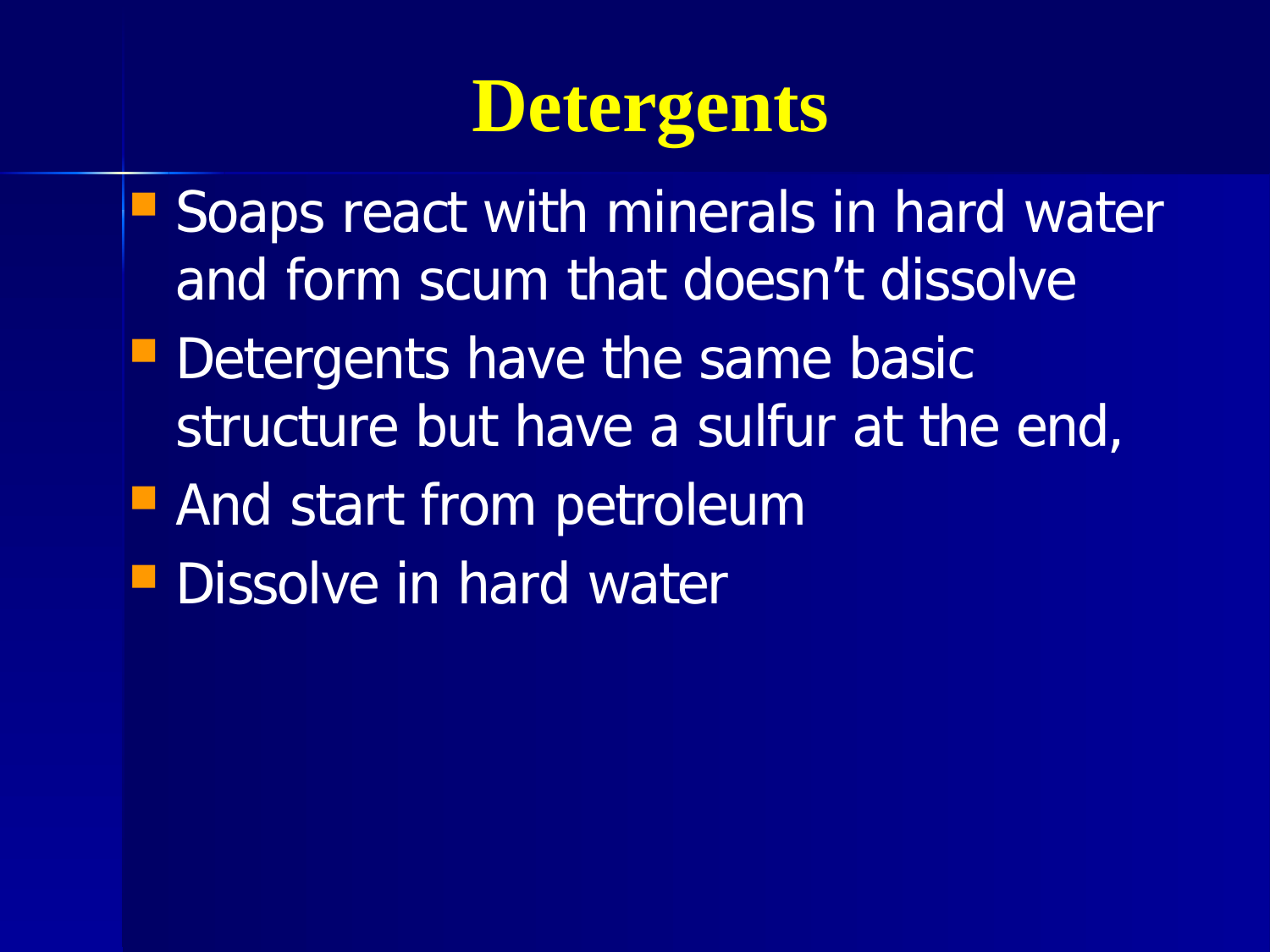

# Detergents
Soaps react with minerals in hard water and form scum that doesn’t dissolve
Detergents have the same basic structure but have a sulfur at the end,
And start from petroleum
Dissolve in hard water